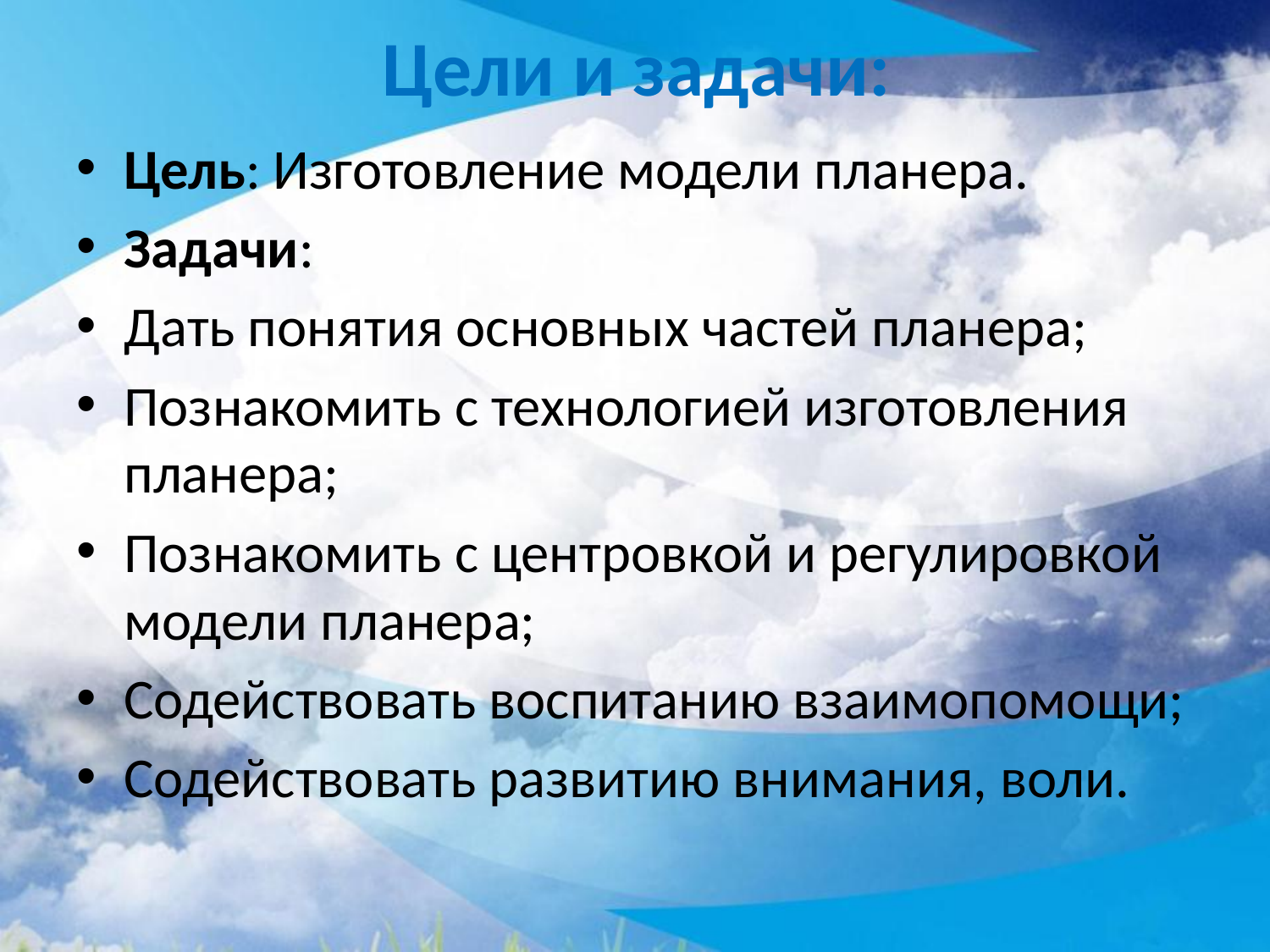

# Цели и задачи:
Цель: Изготовление модели планера.
Задачи:
Дать понятия основных частей планера;
Познакомить с технологией изготовления планера;
Познакомить с центровкой и регулировкой модели планера;
Содействовать воспитанию взаимопомощи;
Содействовать развитию внимания, воли.